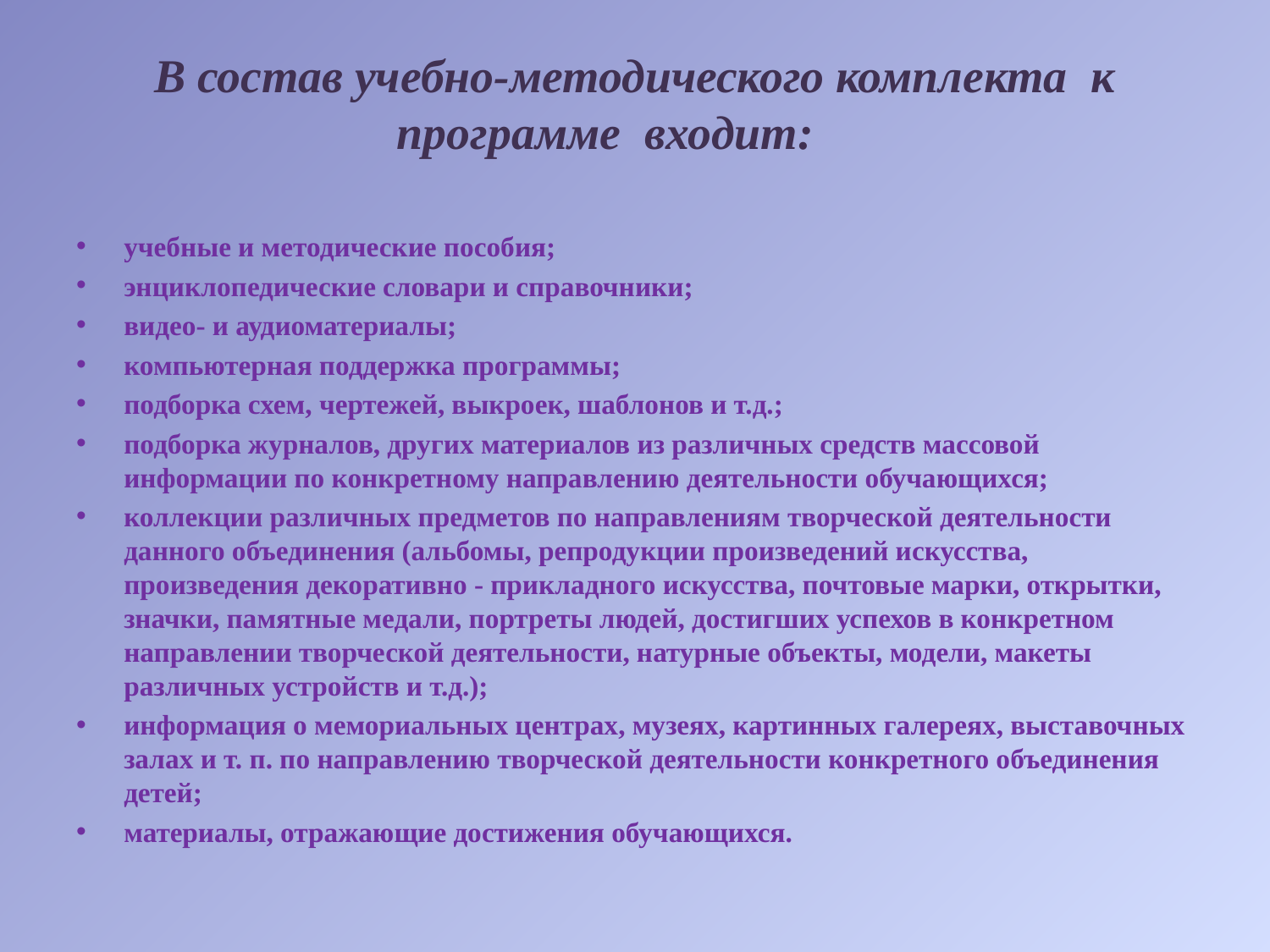

# В состав учебно-методического комплекта  к программе  входит:
учебные и методические пособия;
энциклопедические словари и справочники;
видео- и аудиоматериалы;
компьютерная поддержка программы;
подборка схем, чертежей, выкроек, шаблонов и т.д.;
подборка журналов, других материалов из различных средств массовой информации по конкретному направлению деятельности обучающихся;
коллекции различных предметов по направлениям творческой деятельности данного объединения (альбомы, репродукции произведений искусства, произведения декоративно - прикладного искусства, почтовые марки, открытки, значки, памятные медали, портреты людей, достигших успехов в конкретном направлении творческой деятельности, натурные объекты, модели, макеты различных устройств и т.д.);
информация о мемориальных центрах, музеях, картинных галереях, выставочных залах и т. п. по направлению творческой деятельности конкретного объединения детей;
материалы, отражающие достижения обучающихся.